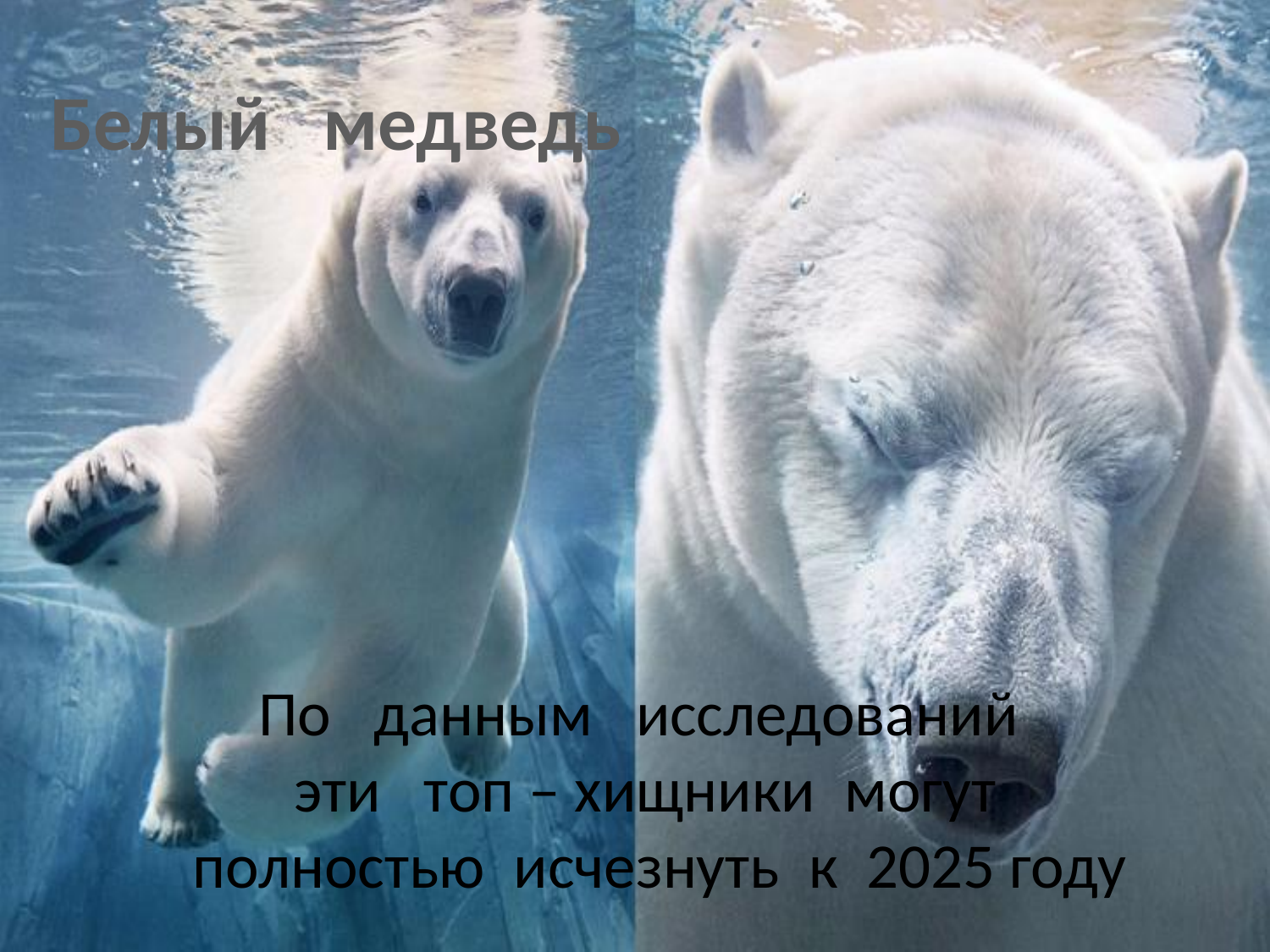

Белый   медведь
По   данным   исследований
эти   топ – хищники  могут
полностью  исчезнуть  к  2025 году